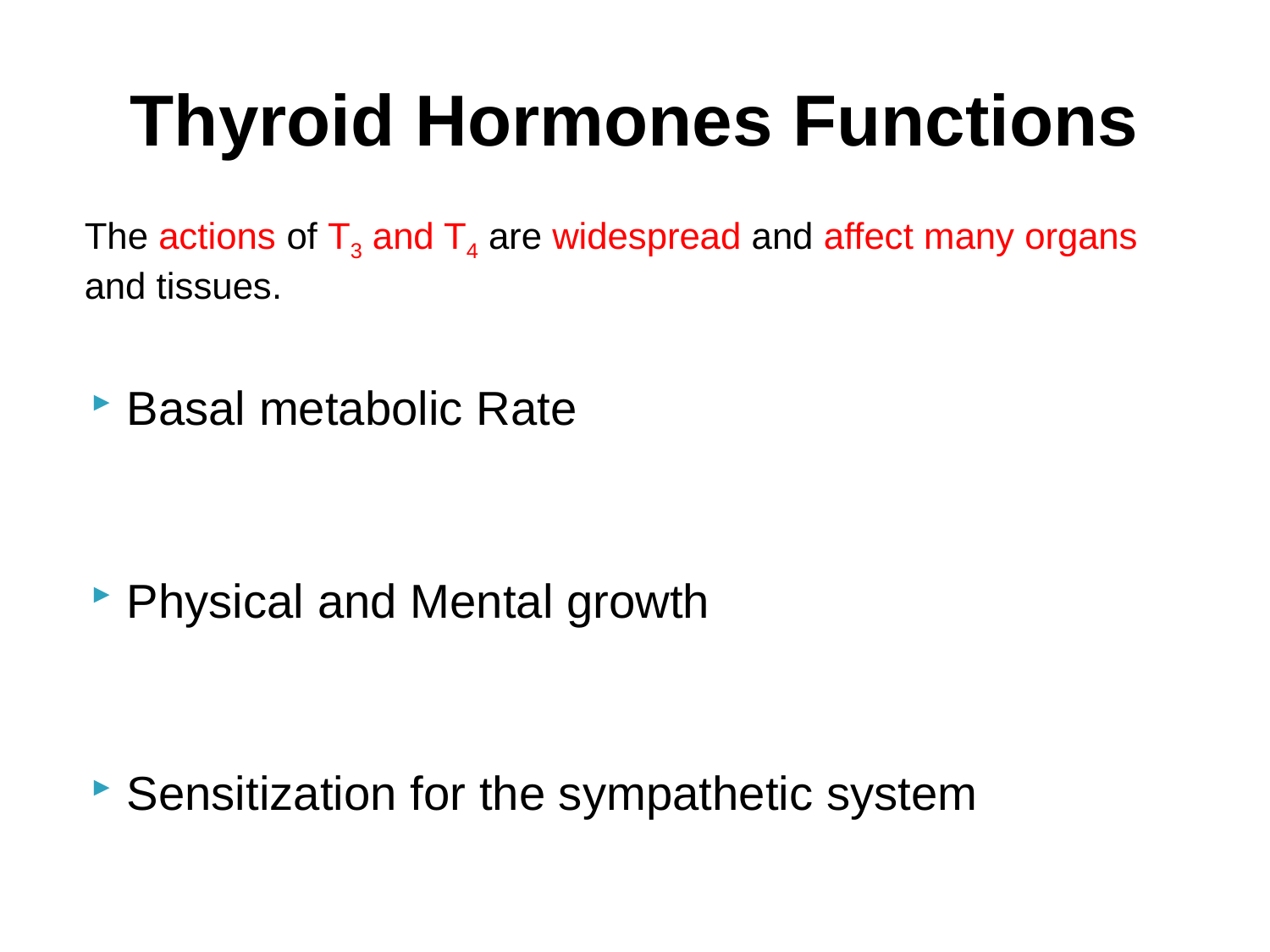

# Thyroid Hormones Functions
The actions of T3 and T4 are widespread and affect many organs and tissues.

Basal metabolic Rate

Physical and Mental growth

Sensitization for the sympathetic system